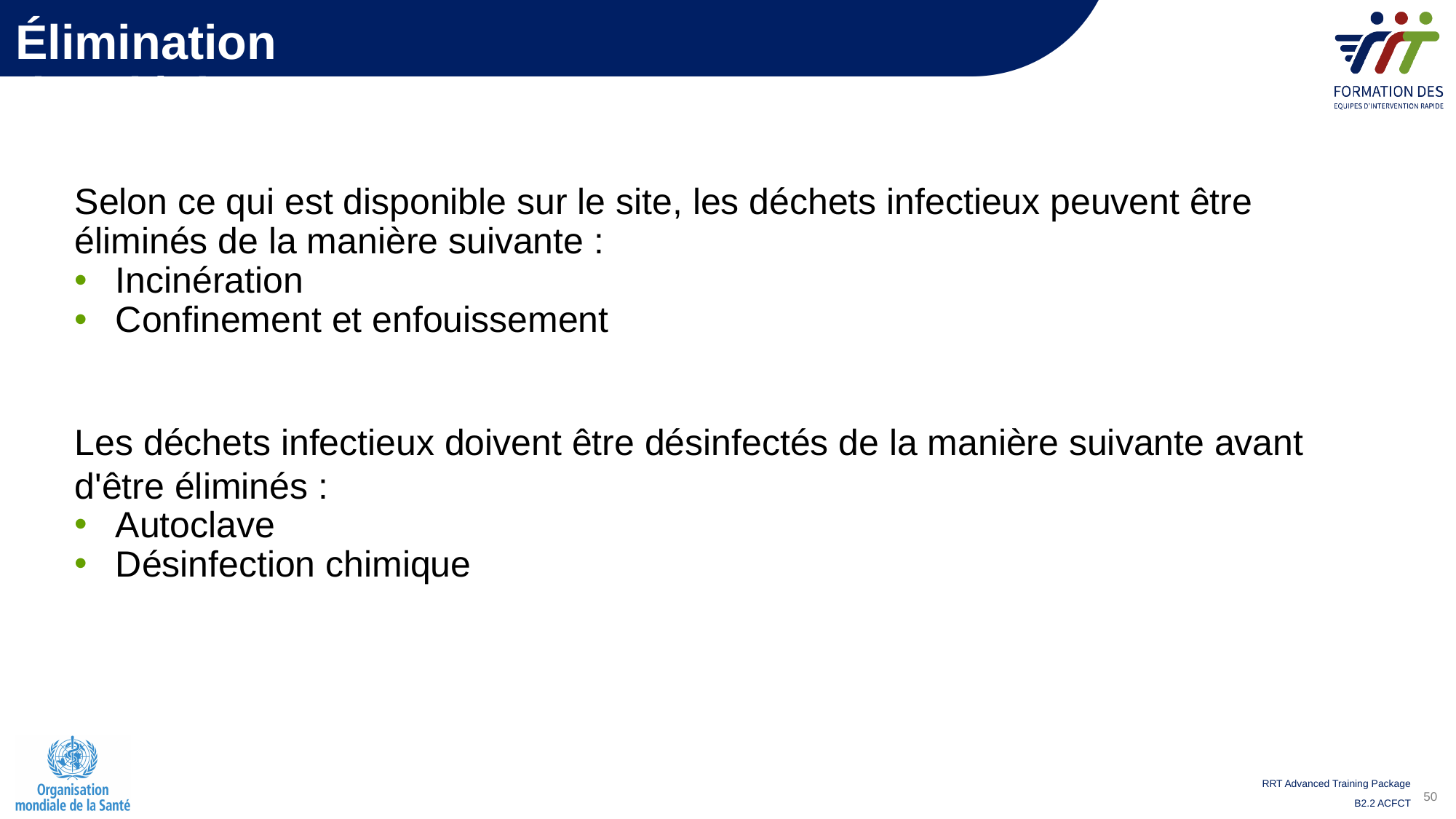

Élimination des déchets
Selon ce qui est disponible sur le site, les déchets infectieux peuvent être éliminés de la manière suivante :
Incinération
Confinement et enfouissement

Les déchets infectieux doivent être désinfectés de la manière suivante avant d'être éliminés :
Autoclave
Désinfection chimique